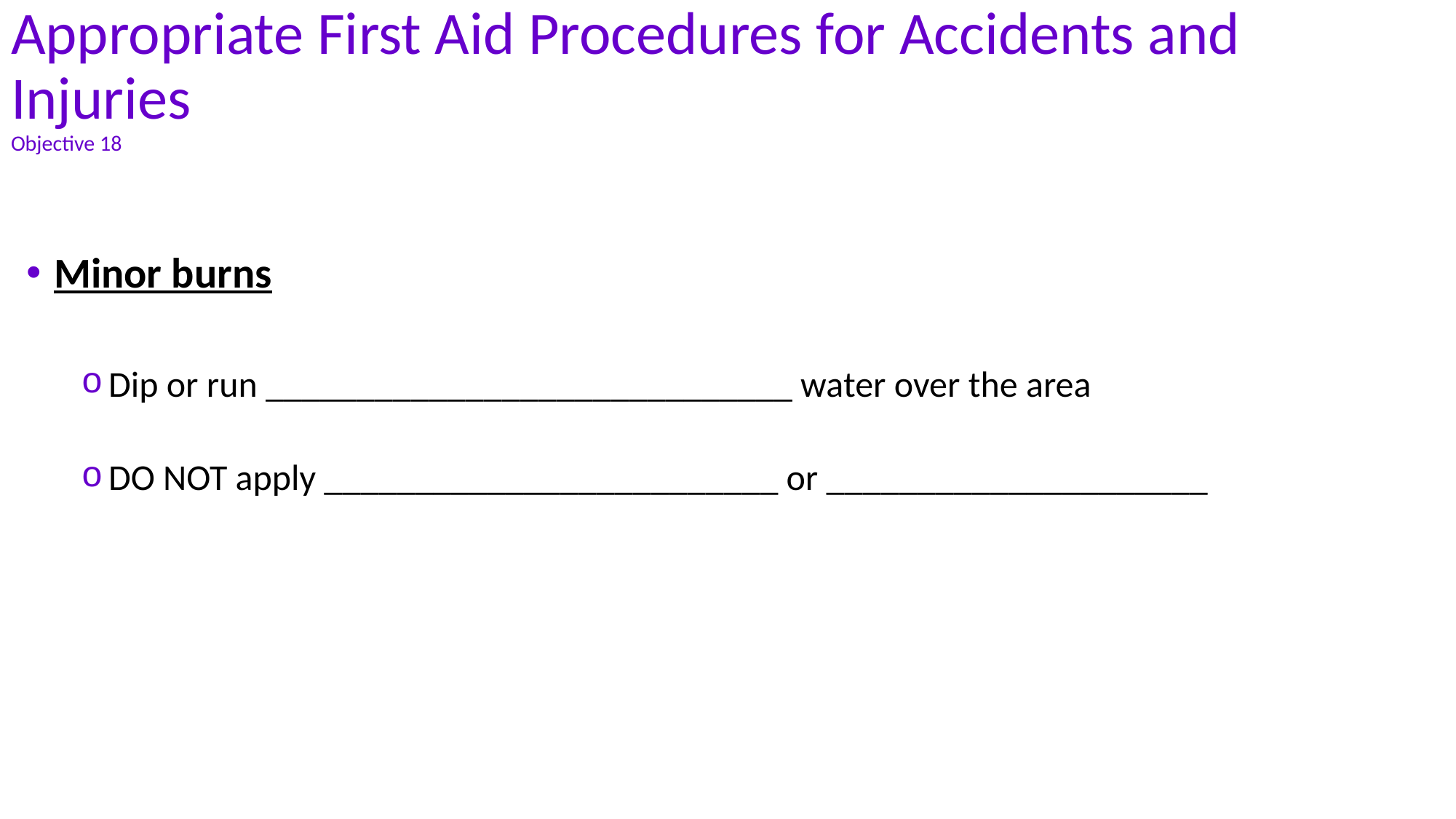

# Appropriate First Aid Procedures for Accidents and Injuries Objective 18
Minor burns

Dip or run _____________________________ water over the area

DO NOT apply _________________________ or _____________________